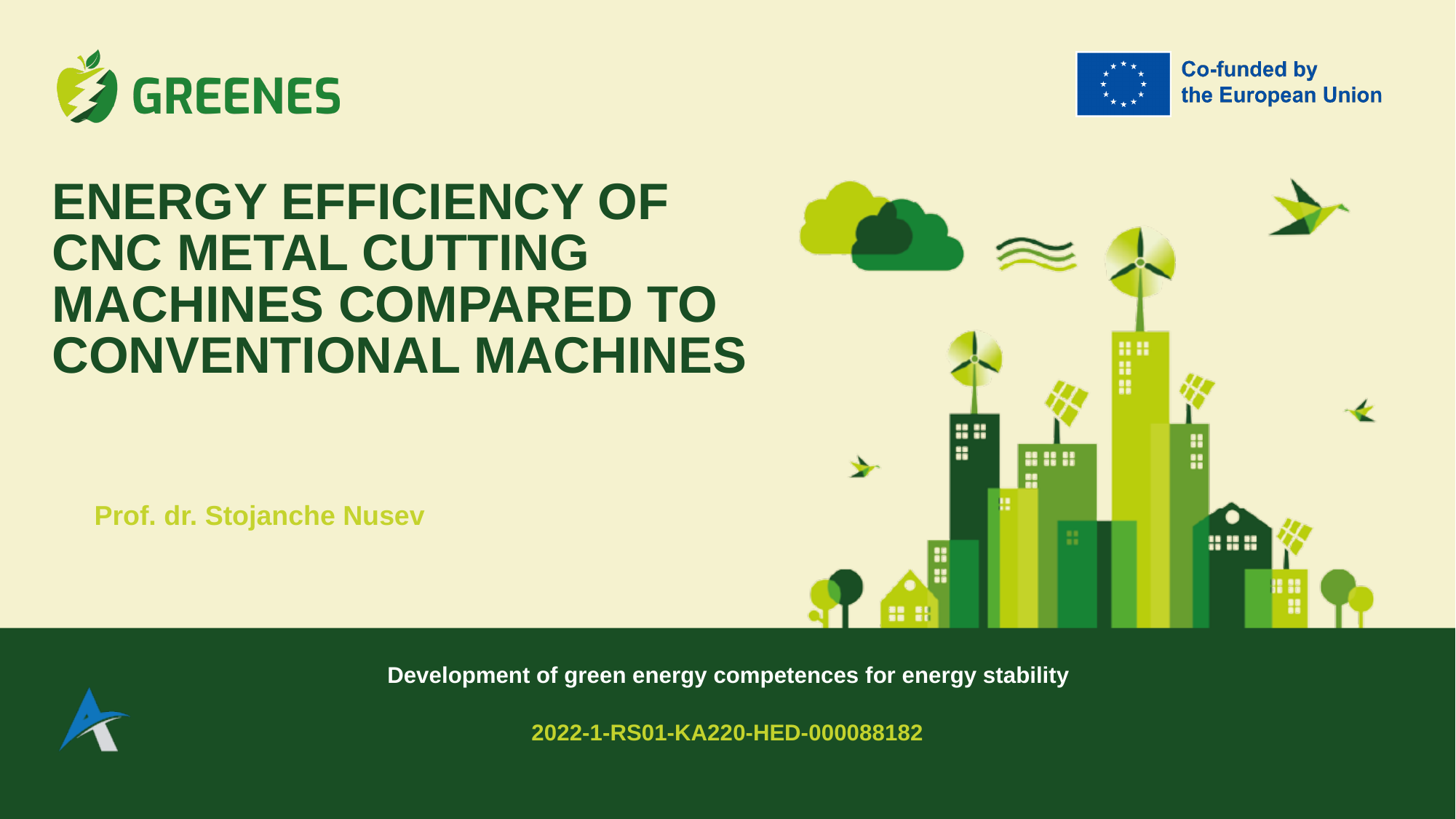

# ENERGY EFFICIENCY OF CNC METAL CUTTING MACHINES COMPARED TO CONVENTIONAL MACHINES
Prof. dr. Stojanche Nusev